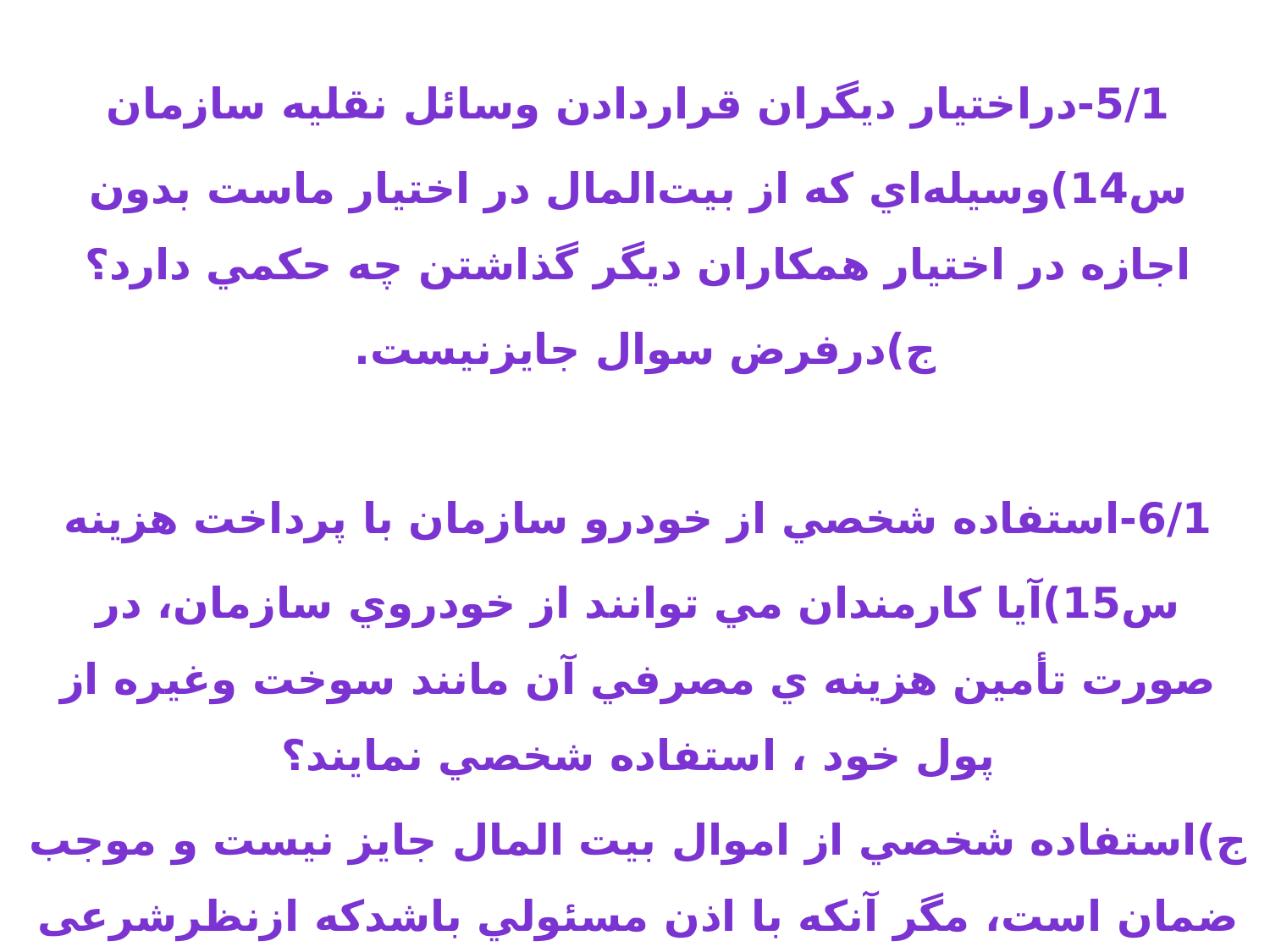

5/1-دراختیار دیگران قراردادن وسائل نقلیه سازمان
س14)وسيله‌اي كه از بيت‌المال در اختيار ماست بدون اجازه در اختيار همكاران ديگر گذاشتن چه حكمي دارد؟
ج)درفرض سوال جایزنیست.

6/1-استفاده شخصي از خودرو سازمان با پرداخت هزينه
س15)آيا كارمندان مي توانند از خودروي سازمان، در صورت تأمين هزينه ي مصرفي آن مانند سوخت وغيره از پول خود ، استفاده شخصي نمايند؟
ج)استفاده شخصي از اموال بيت المال جايز نيست و موجب ضمان است، مگر آنكه با اذن مسئولي باشدكه ازنظرشرعی وقانونی چنين حقي دارد.